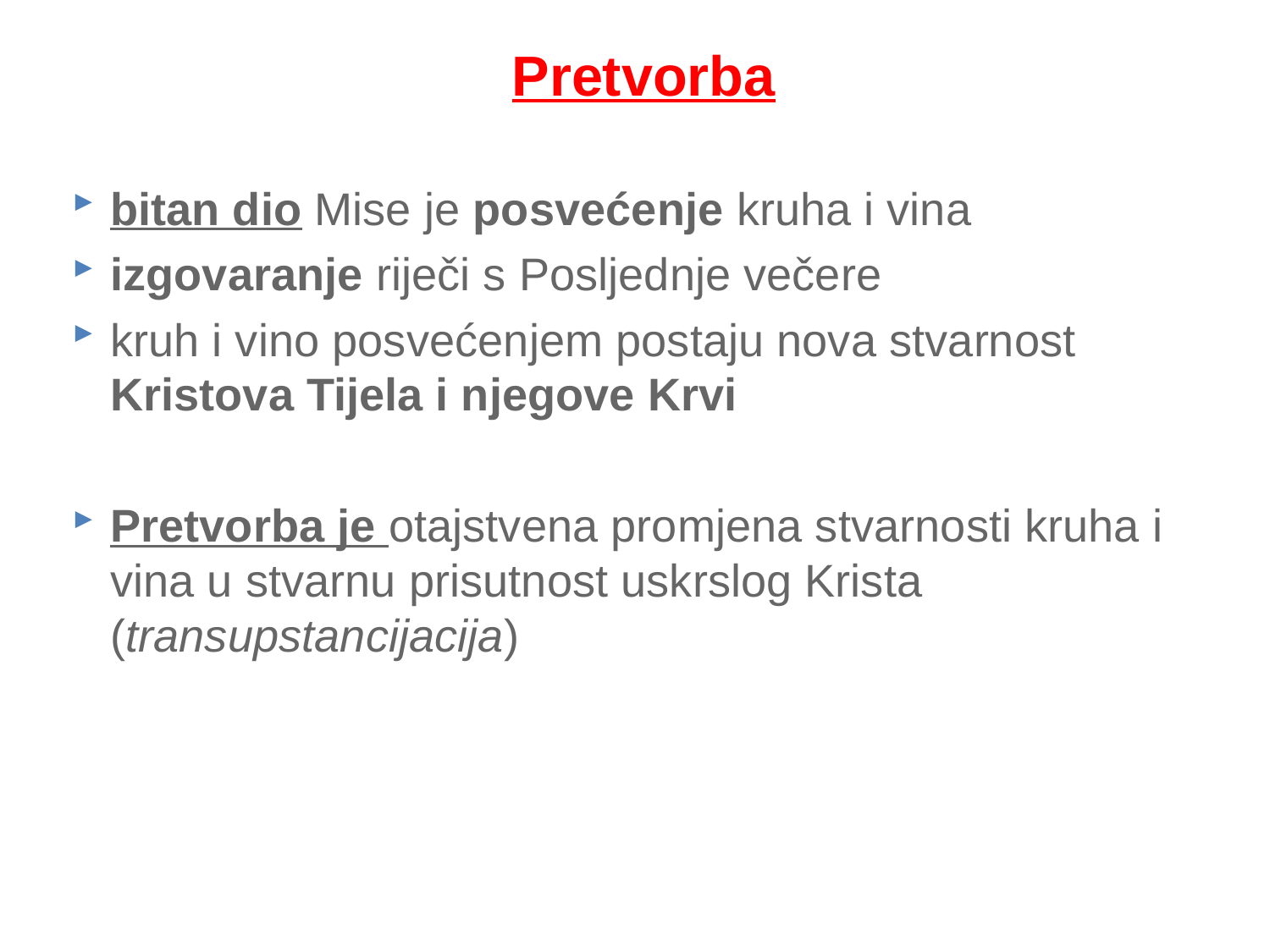

Pretvorba

bitan dio Mise je posvećenje kruha i vina
izgovaranje riječi s Posljednje večere
kruh i vino posvećenjem postaju nova stvarnost Kristova Tijela i njegove Krvi

Pretvorba je otajstvena promjena stvarnosti kruha i vina u stvarnu prisutnost uskrslog Krista (transupstancijacija)